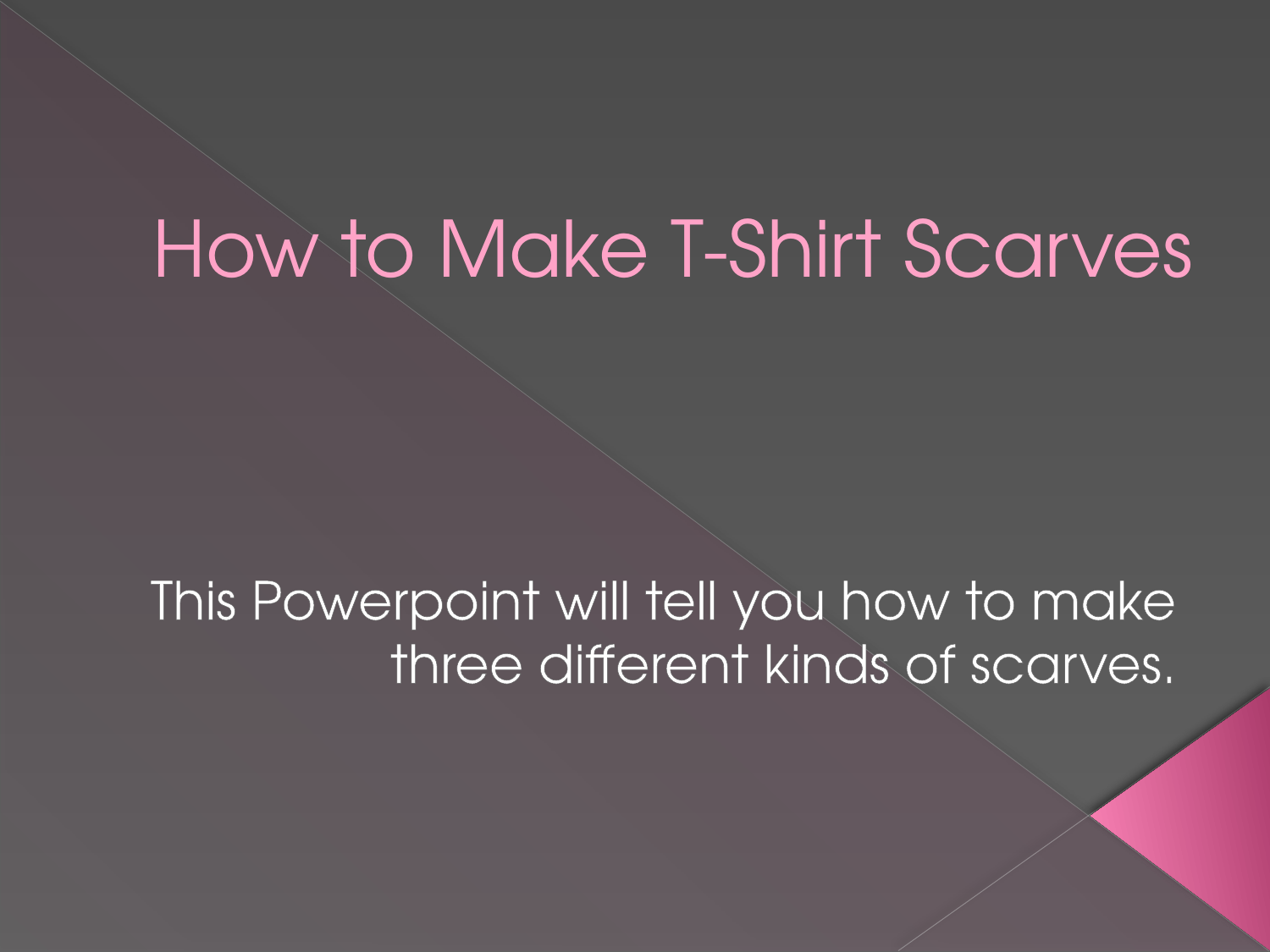

# How to Make T-Shirt Scarves
This Powerpoint will tell you how to make three different kinds of scarves.